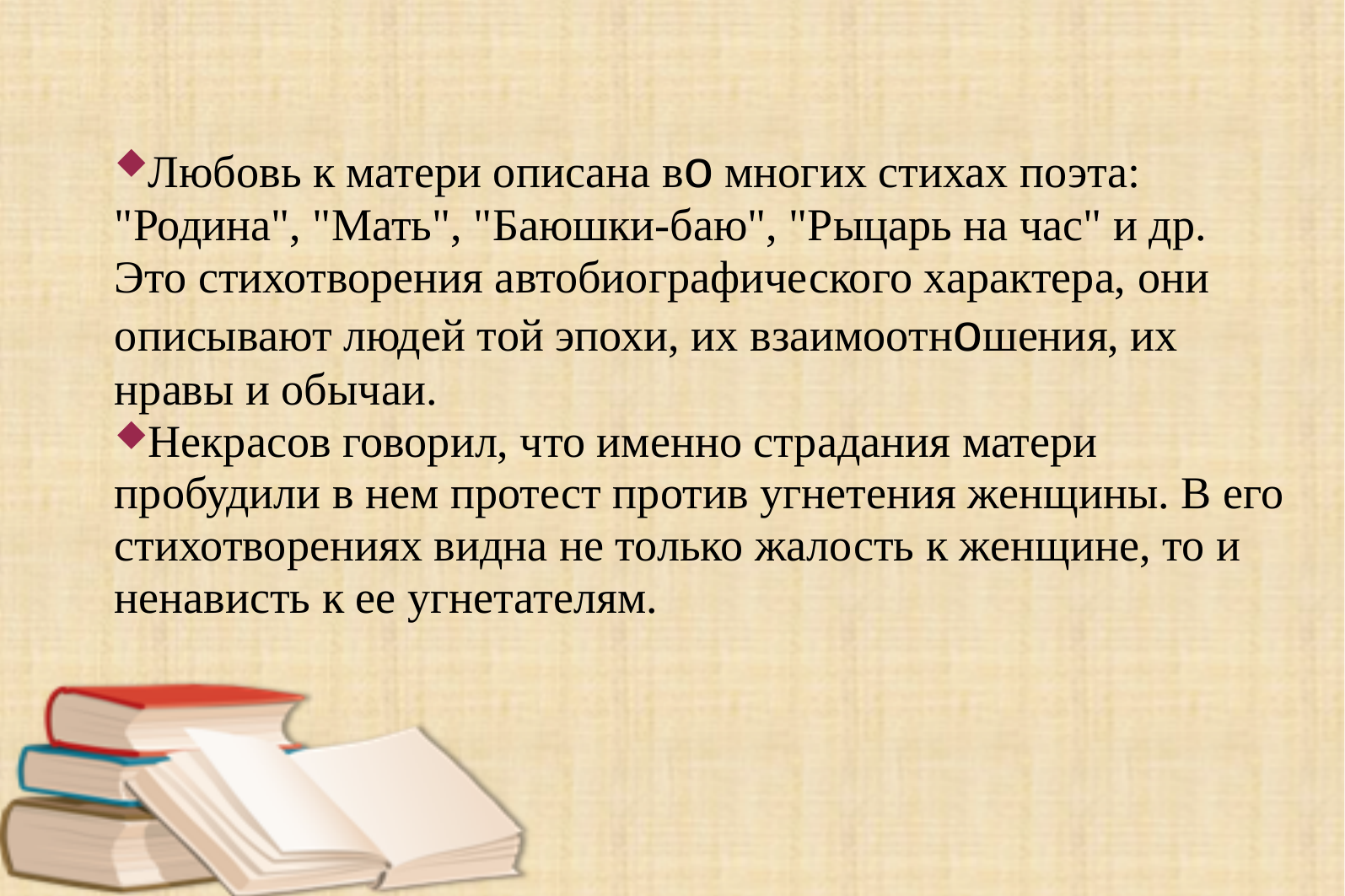

Любовь к матери описана во многих стихах поэта: "Родина", "Мать", "Баюшки-баю", "Рыцарь на час" и др. Это стихотворения автобиографического характера, они описывают людей той эпохи, их взаимоотношения, их нравы и обычаи.
Некрасов говорил, что именно страдания матери пробудили в нем протест против угнетения женщины. В его стихотворениях видна не только жалость к женщине, то и ненависть к ее угнетателям.